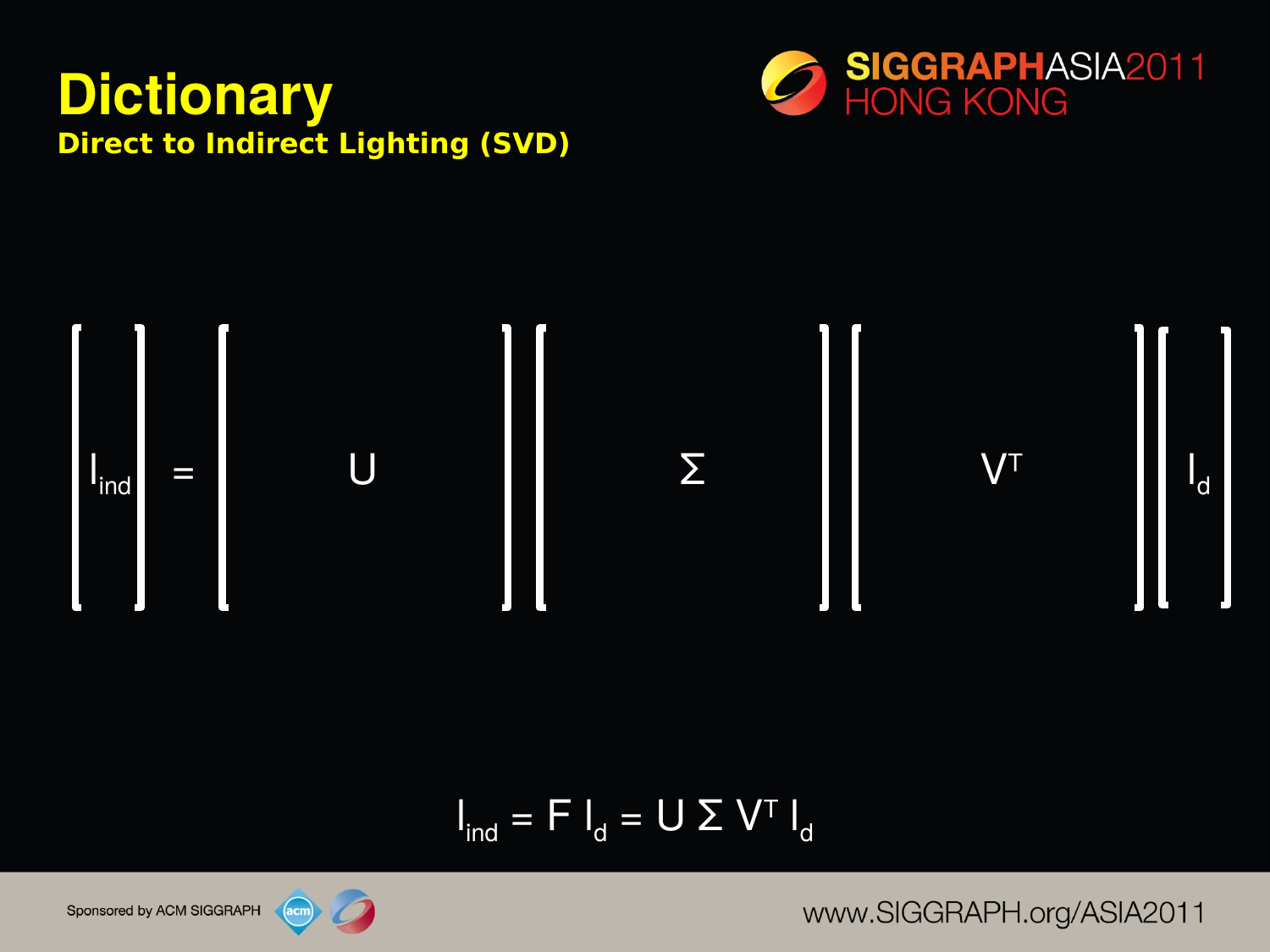

# Dictionary Direct to Indirect Lighting (SVD)

lind
=
U
Σ
VT
ld
lind = F ld = U Σ VT ld